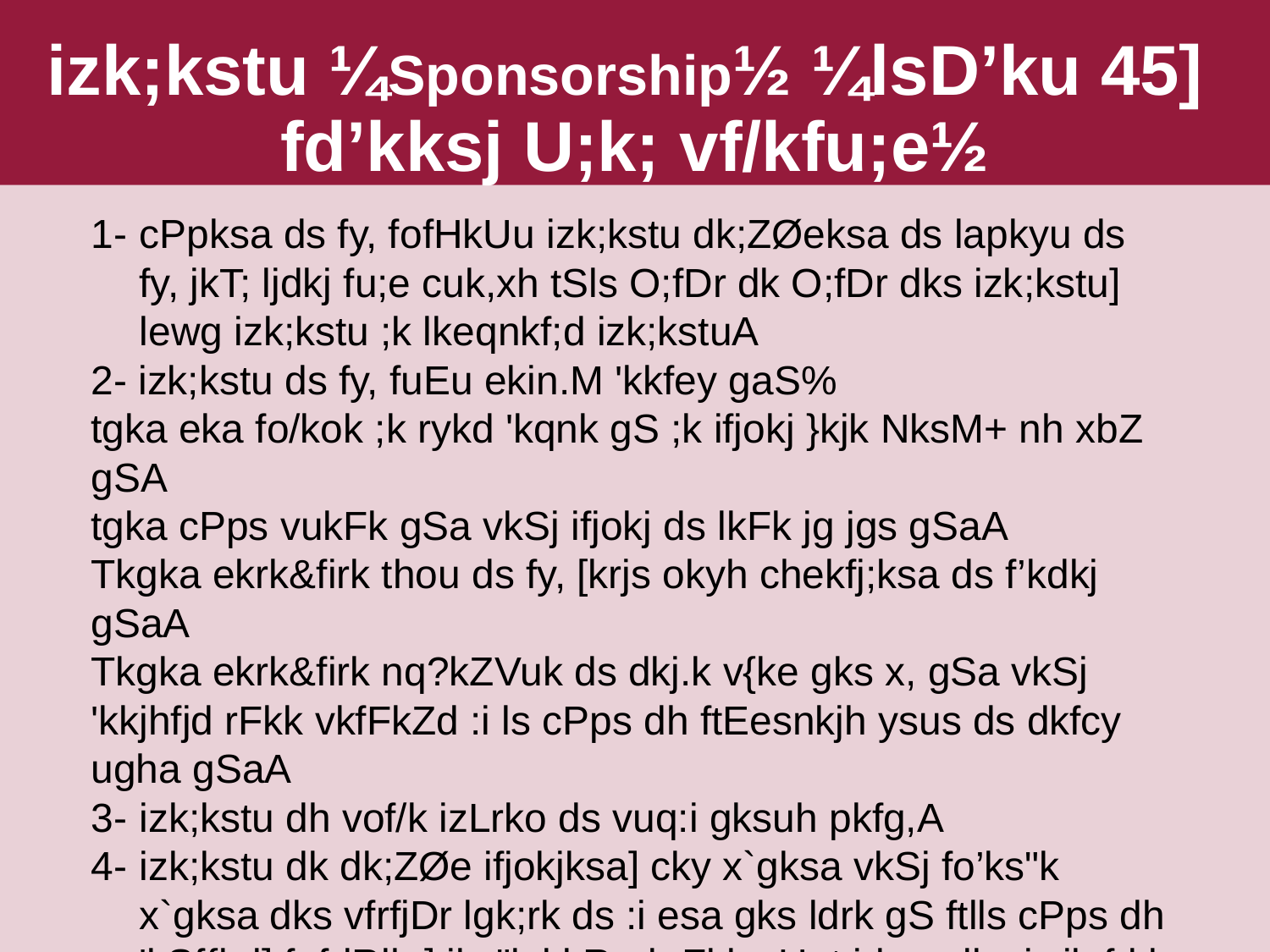

izk;kstu ¼Sponsorship½ ¼lsD’ku 45]
fd’kksj U;k; vf/kfu;e½
1-	cPpksa ds fy, fofHkUu izk;kstu dk;ZØeksa ds lapkyu ds fy, jkT; ljdkj fu;e cuk,xh tSls O;fDr dk O;fDr dks izk;kstu] lewg izk;kstu ;k lkeqnkf;d izk;kstuA
2- izk;kstu ds fy, fuEu ekin.M 'kkfey gaS%
tgka eka fo/kok ;k rykd 'kqnk gS ;k ifjokj }kjk NksM+ nh xbZ gSA
tgka cPps vukFk gSa vkSj ifjokj ds lkFk jg jgs gSaA
Tkgka ekrk&firk thou ds fy, [krjs okyh chekfj;ksa ds f’kdkj gSaA
Tkgka ekrk&firk nq?kZVuk ds dkj.k v{ke gks x, gSa vkSj 'kkjhfjd rFkk vkfFkZd :i ls cPps dh ftEesnkjh ysus ds dkfcy ugha gSaA
3-	izk;kstu dh vof/k izLrko ds vuq:i gksuh pkfg,A
4-	izk;kstu dk dk;ZØe ifjokjksa] cky x`gksa vkSj fo’ks"k x`gksa dks vfrfjDr lgk;rk ds :i esa gks ldrk gS ftlls cPps dh 'kSf{kd] fpfdRlh;] iks"k.kkRed rFkk vU; t:jrksa dks iwjk fd;k tk lds] ,oa ftlls muds thou dh xq.koÙkk esa lq/kkj gksA